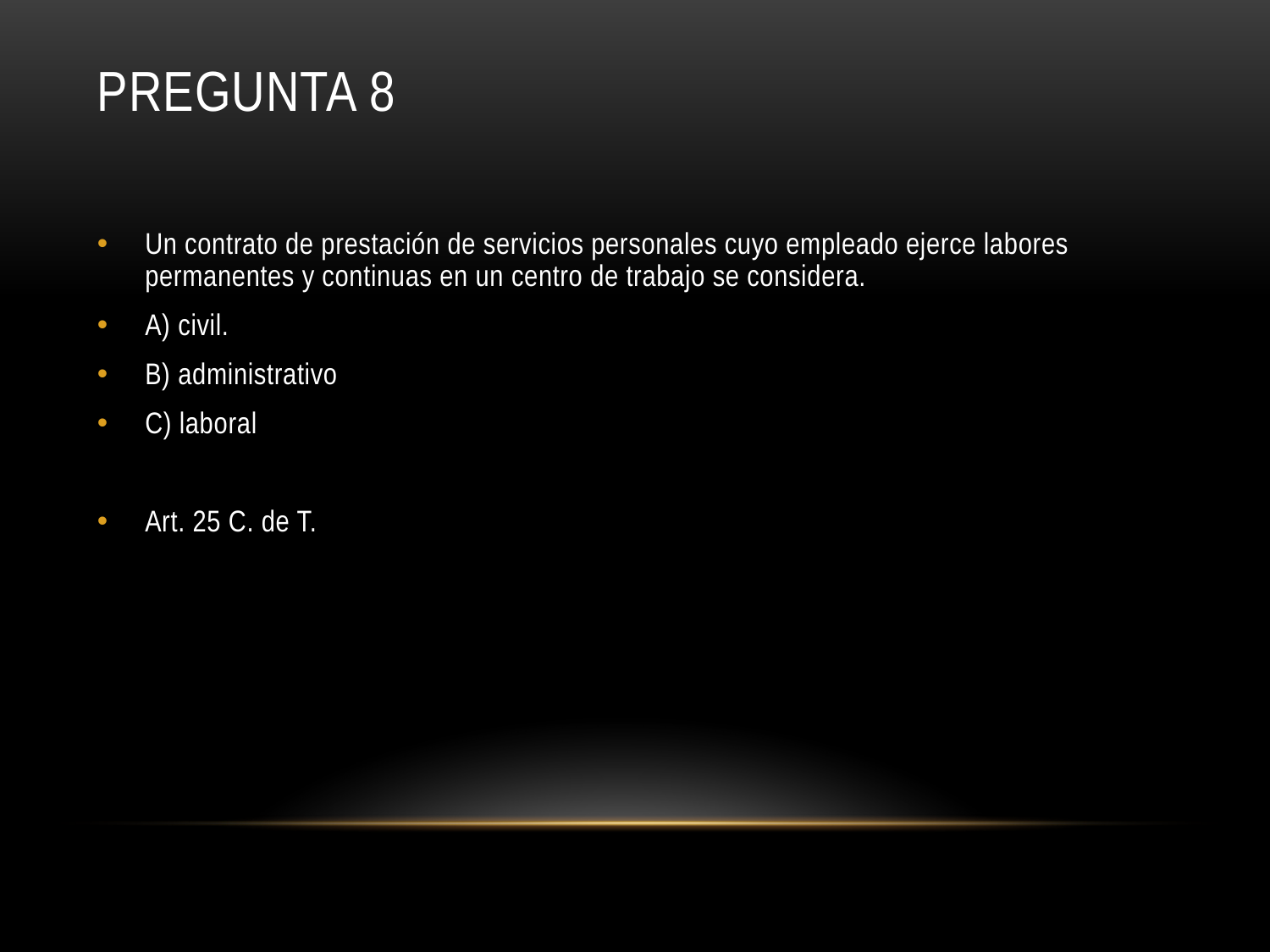

# Pregunta 8
Un contrato de prestación de servicios personales cuyo empleado ejerce labores permanentes y continuas en un centro de trabajo se considera.
A) civil.
B) administrativo
C) laboral

Art. 25 C. de T.